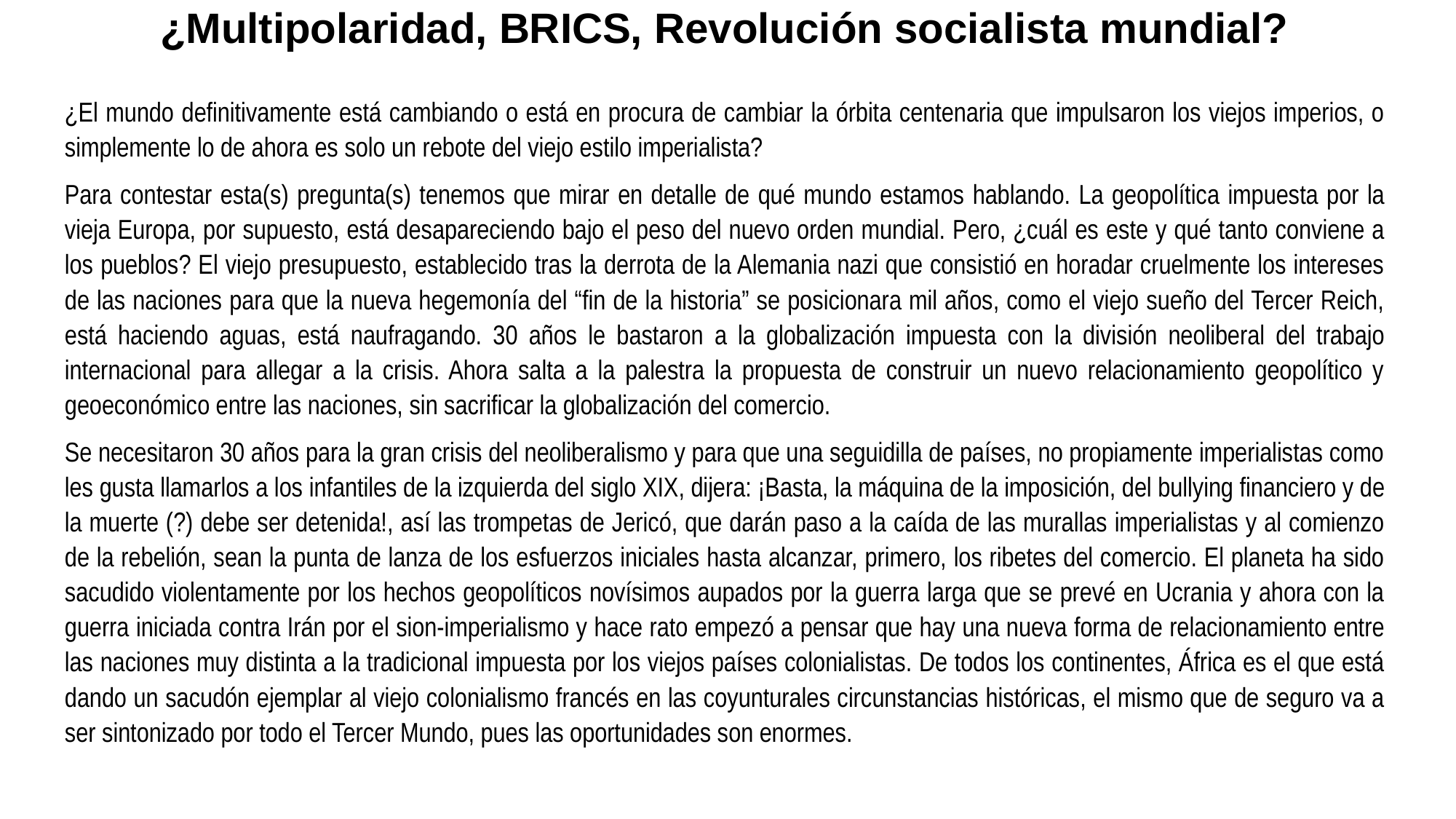

# ¿Multipolaridad, BRICS, Revolución socialista mundial?
¿El mundo definitivamente está cambiando o está en procura de cambiar la órbita centenaria que impulsaron los viejos imperios, o simplemente lo de ahora es solo un rebote del viejo estilo imperialista?
Para contestar esta(s) pregunta(s) tenemos que mirar en detalle de qué mundo estamos hablando. La geopolítica impuesta por la vieja Europa, por supuesto, está desapareciendo bajo el peso del nuevo orden mundial. Pero, ¿cuál es este y qué tanto conviene a los pueblos? El viejo presupuesto, establecido tras la derrota de la Alemania nazi que consistió en horadar cruelmente los intereses de las naciones para que la nueva hegemonía del “fin de la historia” se posicionara mil años, como el viejo sueño del Tercer Reich, está haciendo aguas, está naufragando. 30 años le bastaron a la globalización impuesta con la división neoliberal del trabajo internacional para allegar a la crisis. Ahora salta a la palestra la propuesta de construir un nuevo relacionamiento geopolítico y geoeconómico entre las naciones, sin sacrificar la globalización del comercio.
Se necesitaron 30 años para la gran crisis del neoliberalismo y para que una seguidilla de países, no propiamente imperialistas como les gusta llamarlos a los infantiles de la izquierda del siglo XIX, dijera: ¡Basta, la máquina de la imposición, del bullying financiero y de la muerte (?) debe ser detenida!, así las trompetas de Jericó, que darán paso a la caída de las murallas imperialistas y al comienzo de la rebelión, sean la punta de lanza de los esfuerzos iniciales hasta alcanzar, primero, los ribetes del comercio. El planeta ha sido sacudido violentamente por los hechos geopolíticos novísimos aupados por la guerra larga que se prevé en Ucrania y ahora con la guerra iniciada contra Irán por el sion-imperialismo y hace rato empezó a pensar que hay una nueva forma de relacionamiento entre las naciones muy distinta a la tradicional impuesta por los viejos países colonialistas. De todos los continentes, África es el que está dando un sacudón ejemplar al viejo colonialismo francés en las coyunturales circunstancias históricas, el mismo que de seguro va a ser sintonizado por todo el Tercer Mundo, pues las oportunidades son enormes.